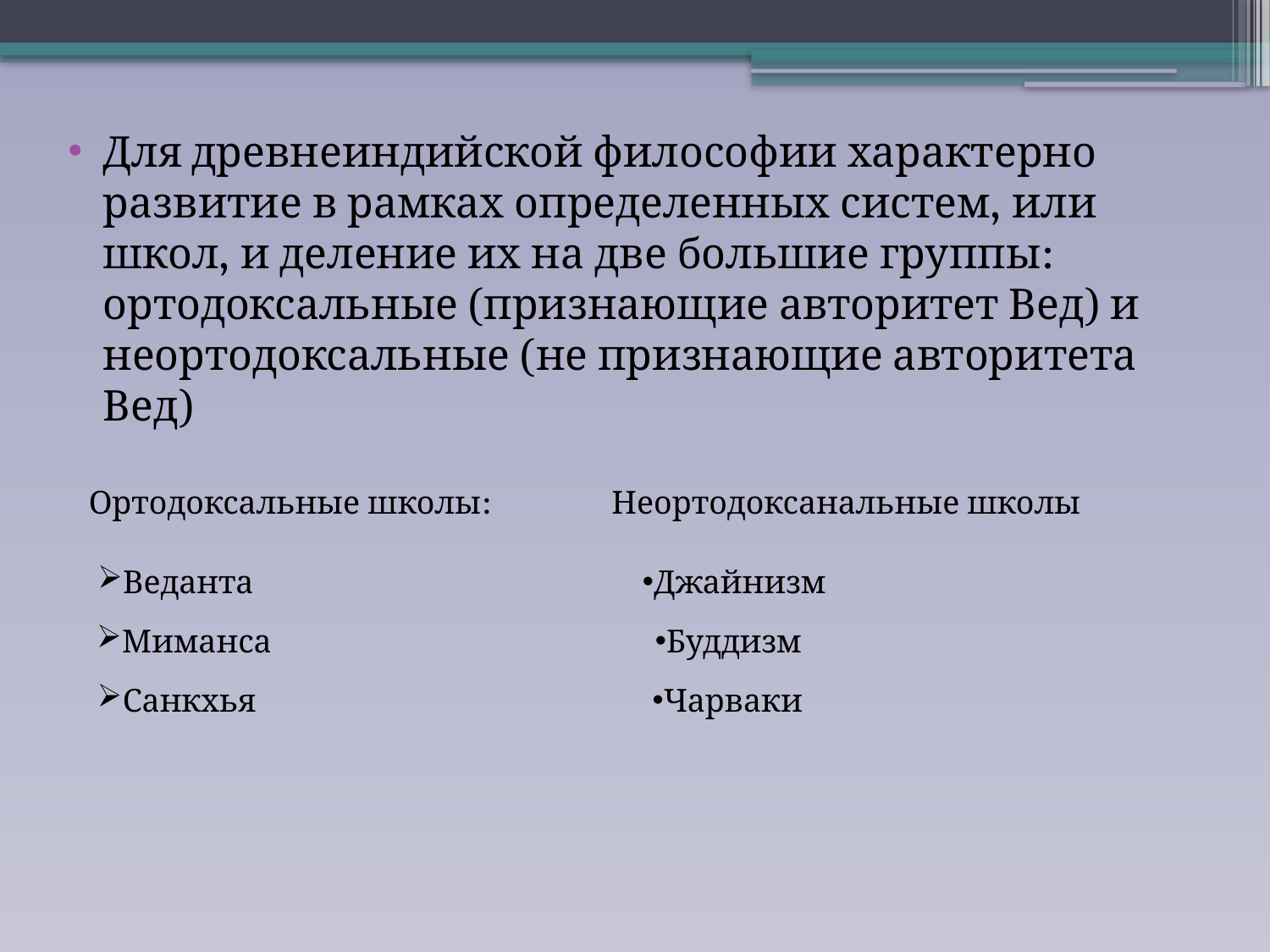

Для древнеиндийской философии характерно развитие в рамках определенных систем, или школ, и деление их на две большие группы: ортодоксальные (признающие авторитет Вед) и неортодоксальные (не признающие авторитета Вед)
Ортодоксальные школы:
Неортодоксанальные школы
Веданта
Джайнизм
Миманса
Буддизм
Санкхья
Чарваки